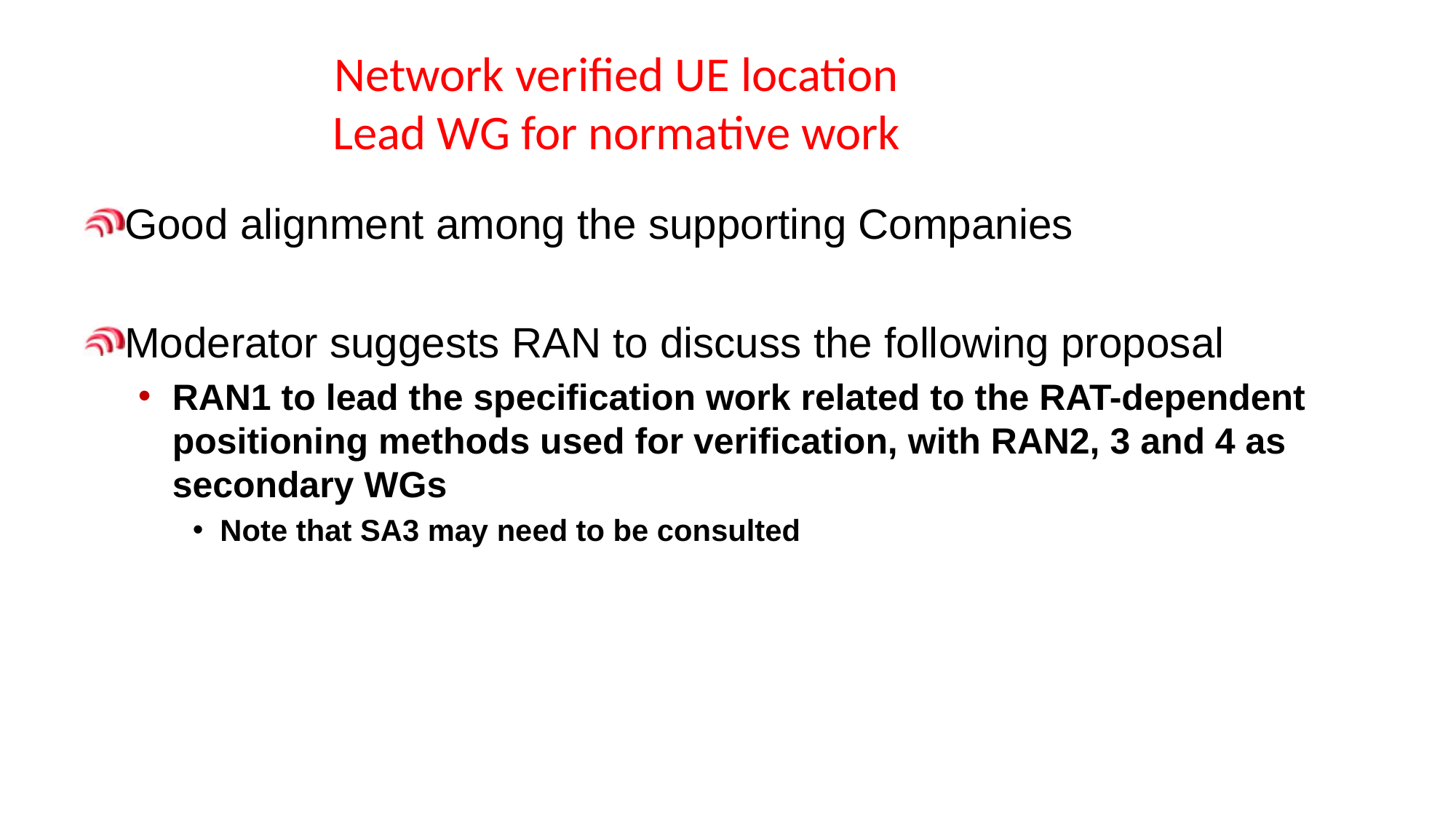

# Network verified UE location Lead WG for normative work
Good alignment among the supporting Companies

Moderator suggests RAN to discuss the following proposal
RAN1 to lead the specification work related to the RAT-dependent positioning methods used for verification, with RAN2, 3 and 4 as secondary WGs
Note that SA3 may need to be consulted